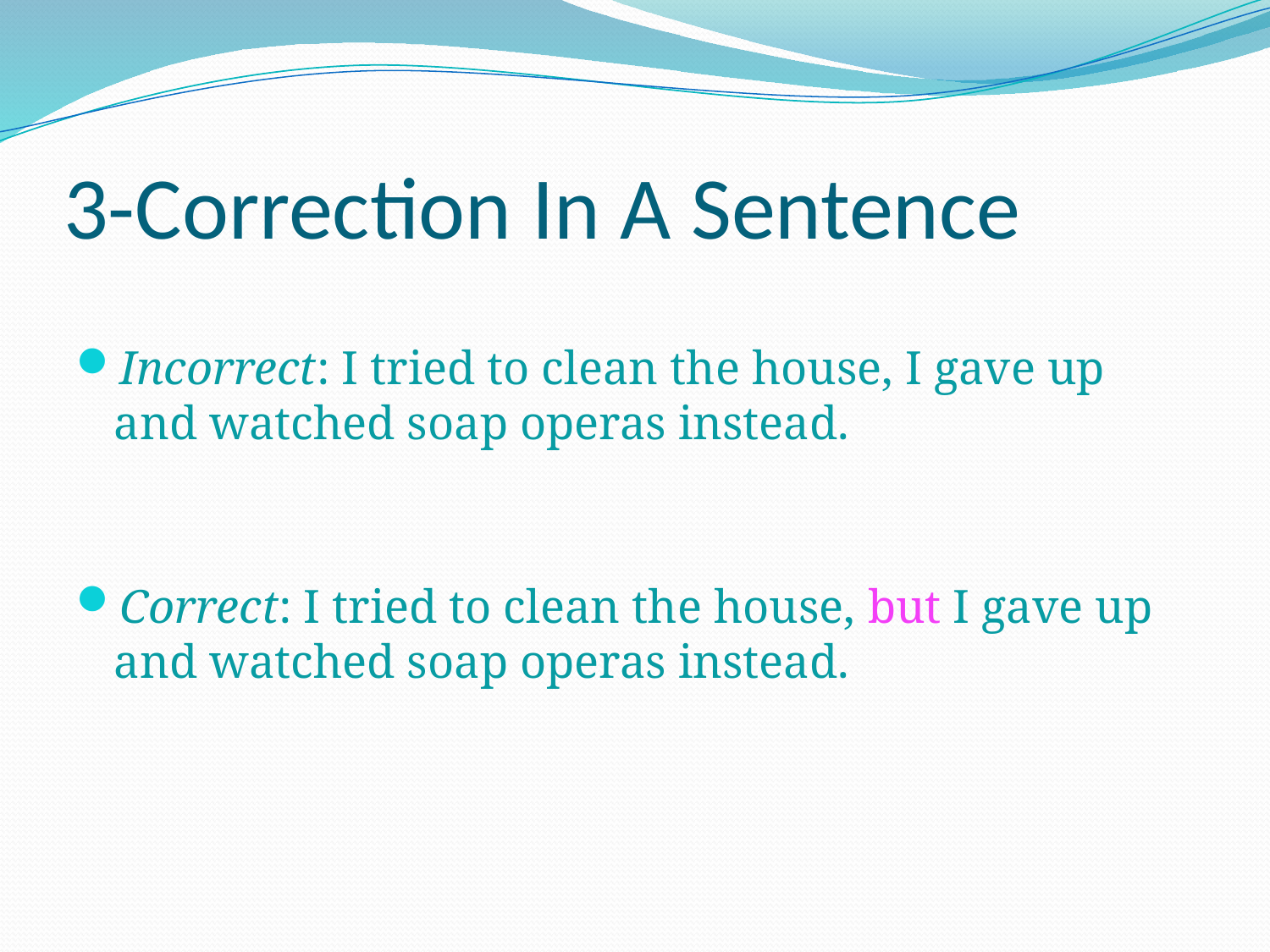

# 3-Correction In A Sentence

Incorrect: I tried to clean the house, I gave up and watched soap operas instead.

Correct: I tried to clean the house, but I gave up and watched soap operas instead.